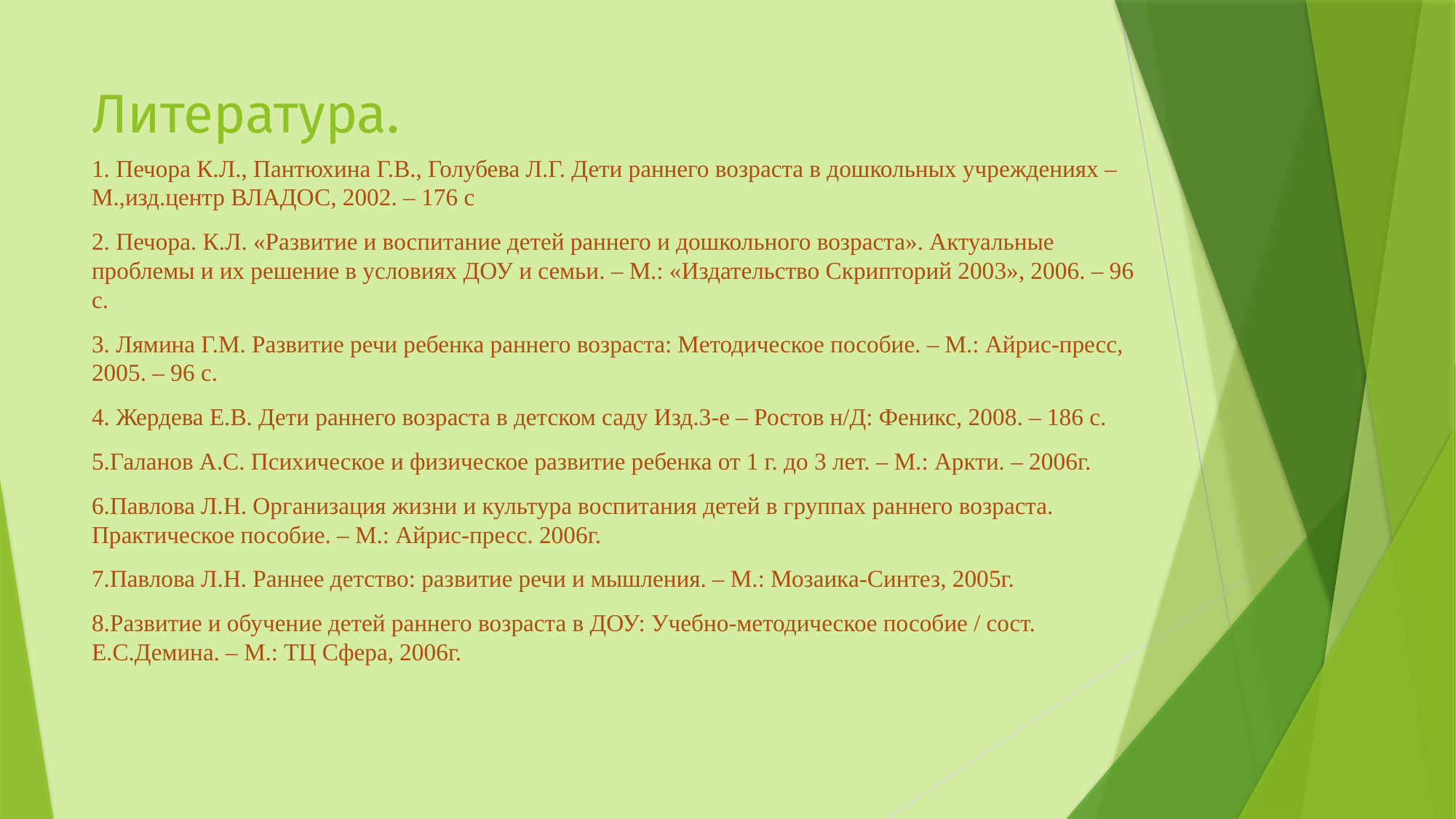

# Литература.
1. Печора К.Л., Пантюхина Г.В., Голубева Л.Г. Дети раннего возраста в дошкольных учреждениях – М.,изд.центр ВЛАДОС, 2002. – 176 с
2. Печора. К.Л. «Развитие и воспитание детей раннего и дошкольного возраста». Актуальные проблемы и их решение в условиях ДОУ и семьи. – М.: «Издательство Скрипторий 2003», 2006. – 96 с.
3. Лямина Г.М. Развитие речи ребенка раннего возраста: Методическое пособие. – М.: Айрис-пресс, 2005. – 96 с.
4. Жердева Е.В. Дети раннего возраста в детском саду Изд.3-е – Ростов н/Д: Феникс, 2008. – 186 с.
5.Галанов А.С. Психическое и физическое развитие ребенка от 1 г. до 3 лет. – М.: Аркти. – 2006г.
6.Павлова Л.Н. Организация жизни и культура воспитания детей в группах раннего возраста. Практическое пособие. – М.: Айрис-пресс. 2006г.
7.Павлова Л.Н. Раннее детство: развитие речи и мышления. – М.: Мозаика-Синтез, 2005г.
8.Развитие и обучение детей раннего возраста в ДОУ: Учебно-методическое пособие / сост. Е.С.Демина. – М.: ТЦ Сфера, 2006г.